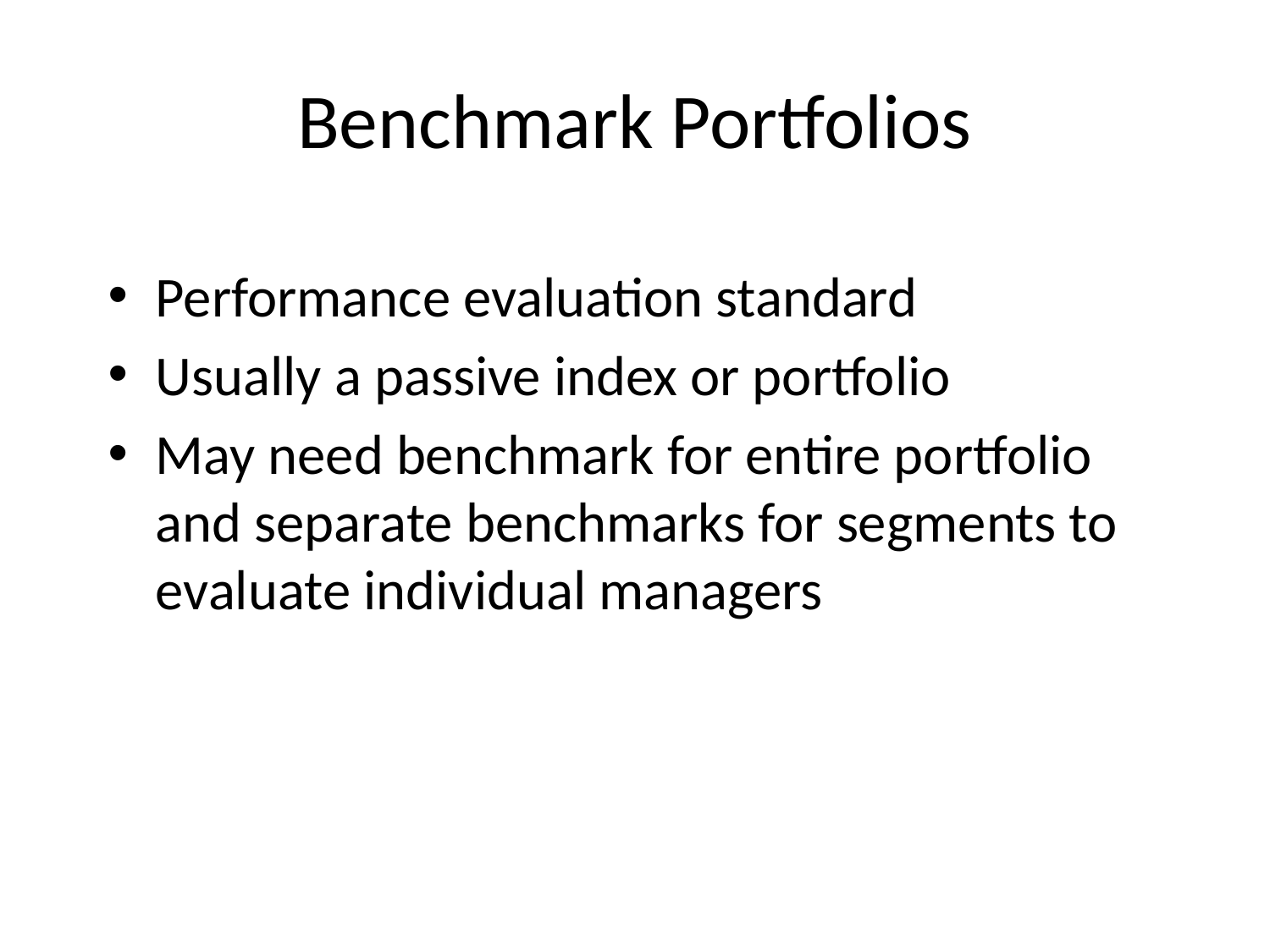

# Benchmark Portfolios
Performance evaluation standard
Usually a passive index or portfolio
May need benchmark for entire portfolio and separate benchmarks for segments to evaluate individual managers